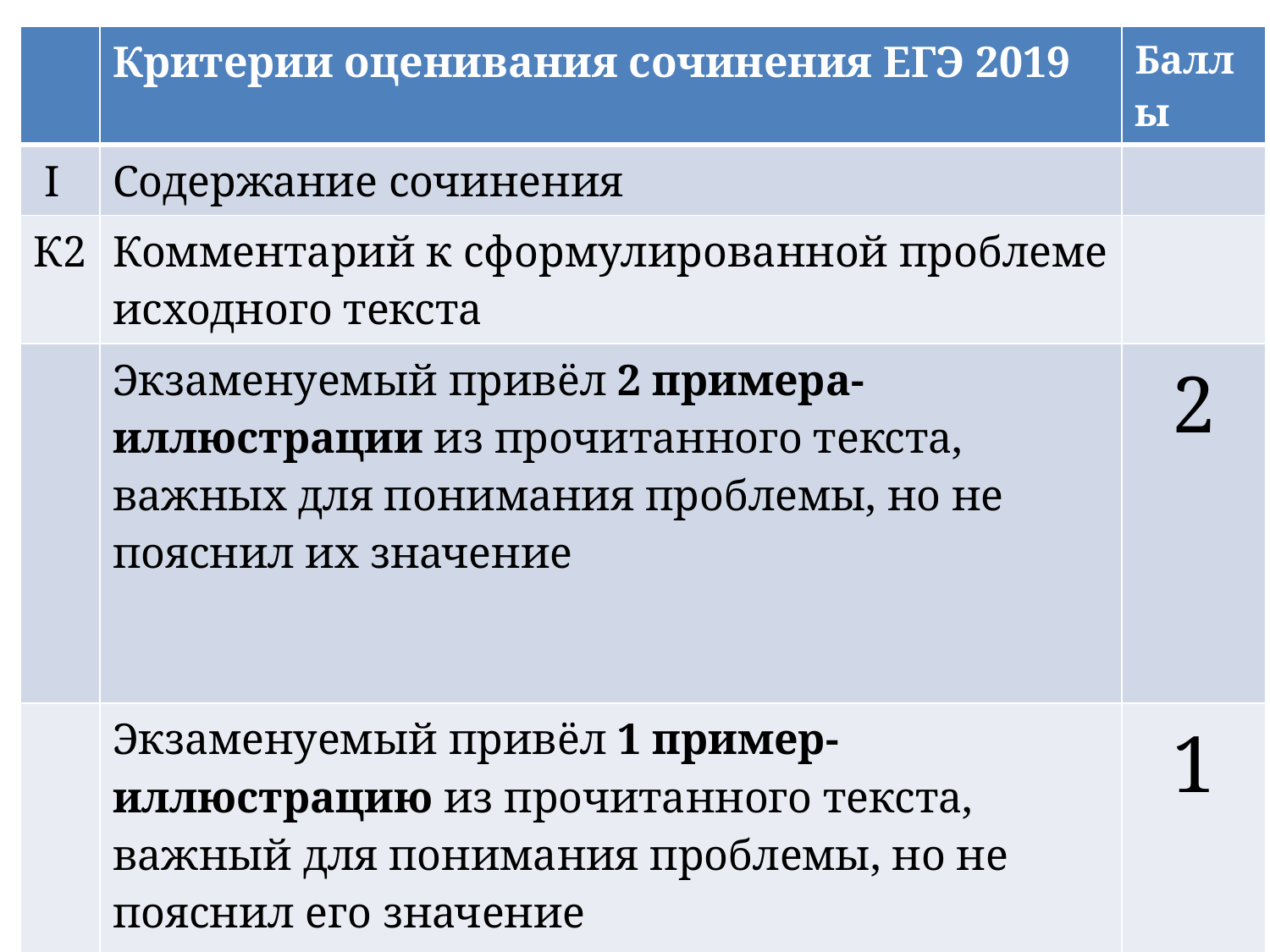

|  | Критерии оценивания сочинения ЕГЭ 2019 | Баллы |
| --- | --- | --- |
| I | Содержание сочинения |  |
| К2 | Комментарий к сформулированной проблеме исходного текста |  |
|  | Экзаменуемый привёл 2 примера-иллюстрации из прочитанного текста, важных для понимания проблемы, но не пояснил их значение | 2 |
|  | Экзаменуемый привёл 1 пример-иллюстрацию из прочитанного текста, важный для понимания проблемы, но не пояснил его значение | 1 |